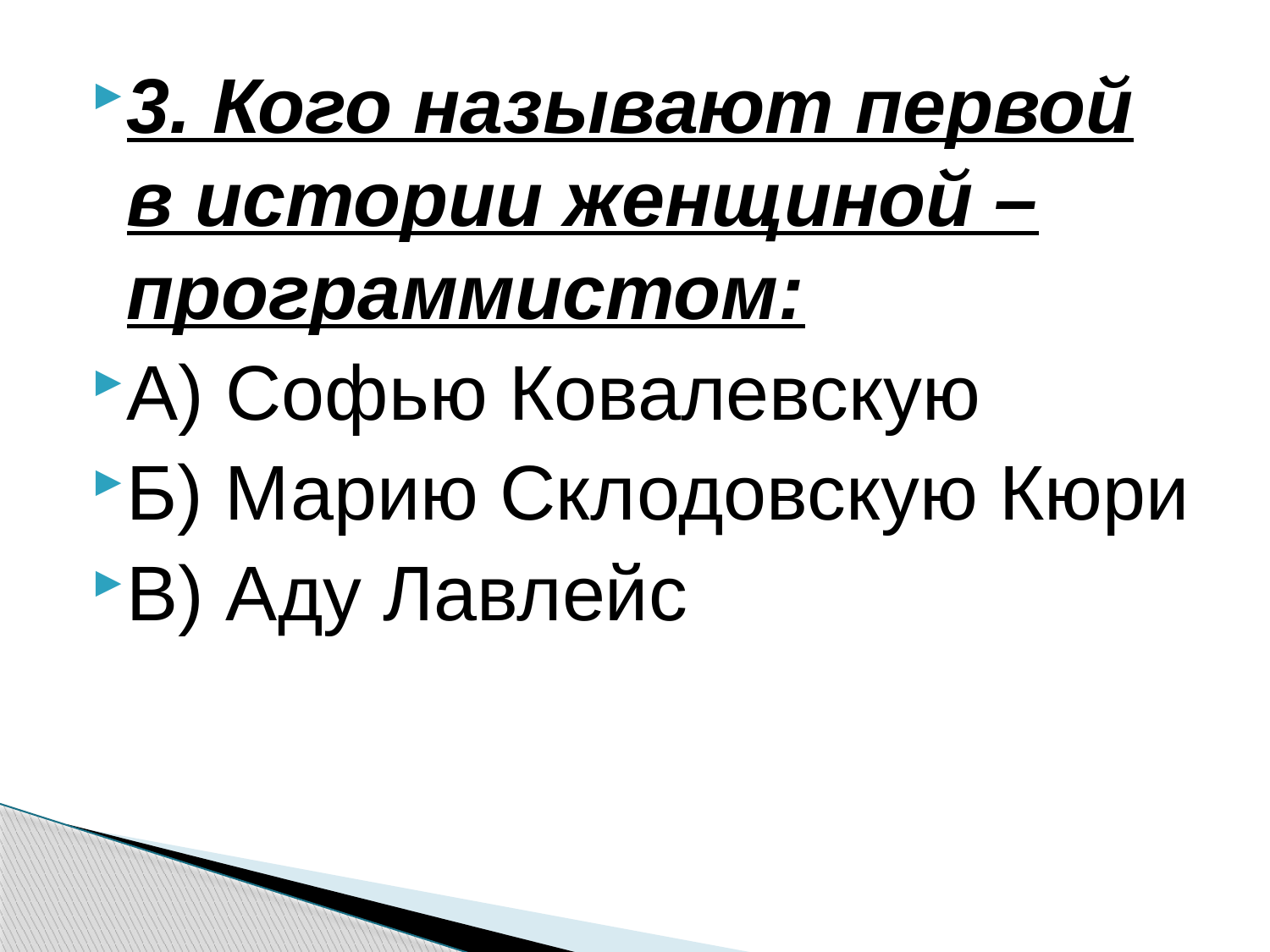

3. Кого называют первой в истории женщиной – программистом:
А) Софью Ковалевскую
Б) Марию Склодовскую Кюри
В) Аду Лавлейс